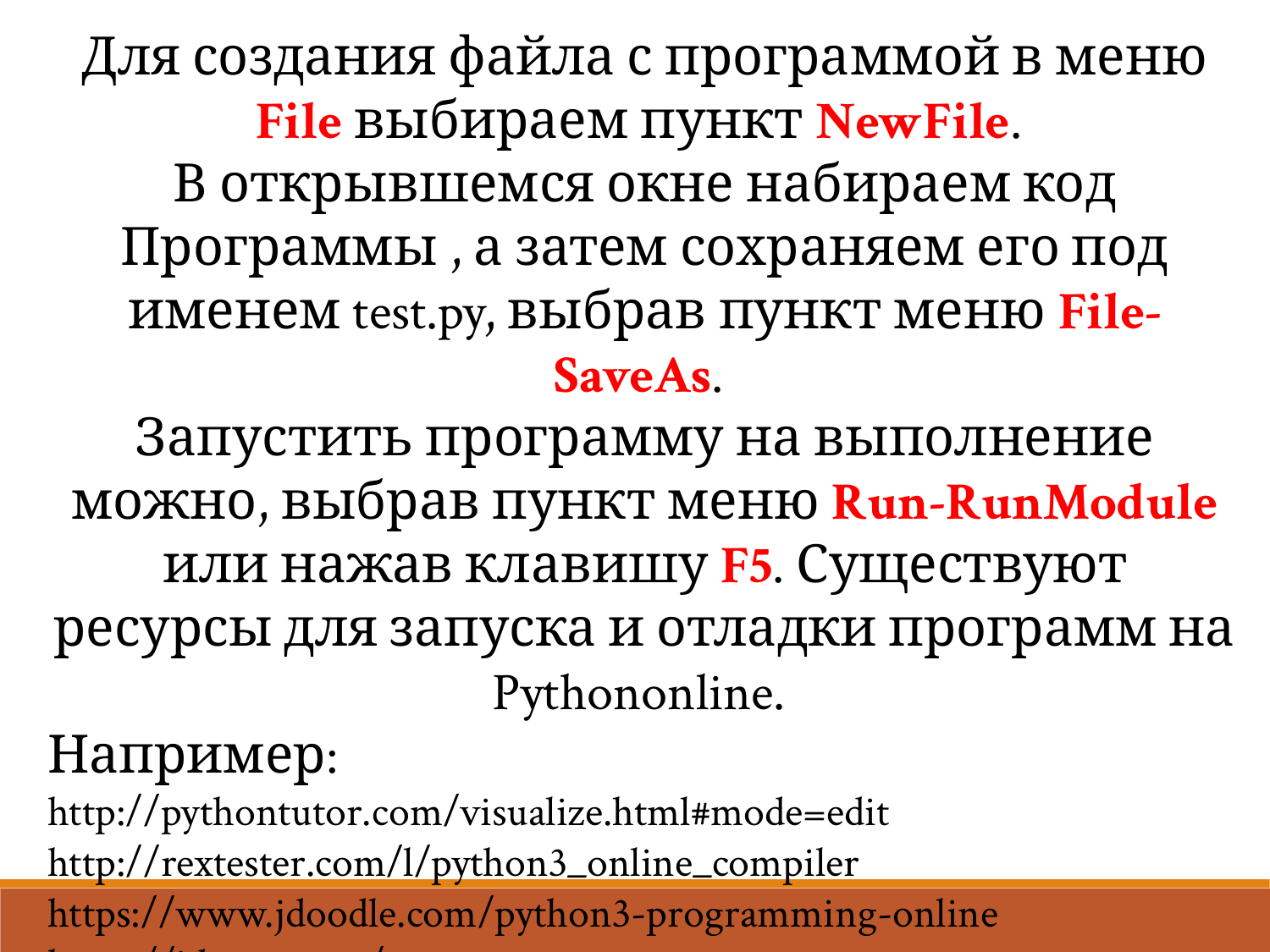

Для создания файла с программой в меню File выбираем пункт NewFile.
В открывшемся окне набираем код Программы , а затем сохраняем его под именем test.py, выбрав пункт меню File-SaveAs.
Запустить программу на выполнение можно, выбрав пункт меню Run-RunModule или нажав клавишу F5. Существуют ресурсы для запуска и отладки программ на Pythononline.
Например:
http://pythontutor.com/visualize.html#mode=edit  http://rextester.com/l/python3_online_compiler  https://www.jdoodle.com/python3-programming-online  https://ideone.com/